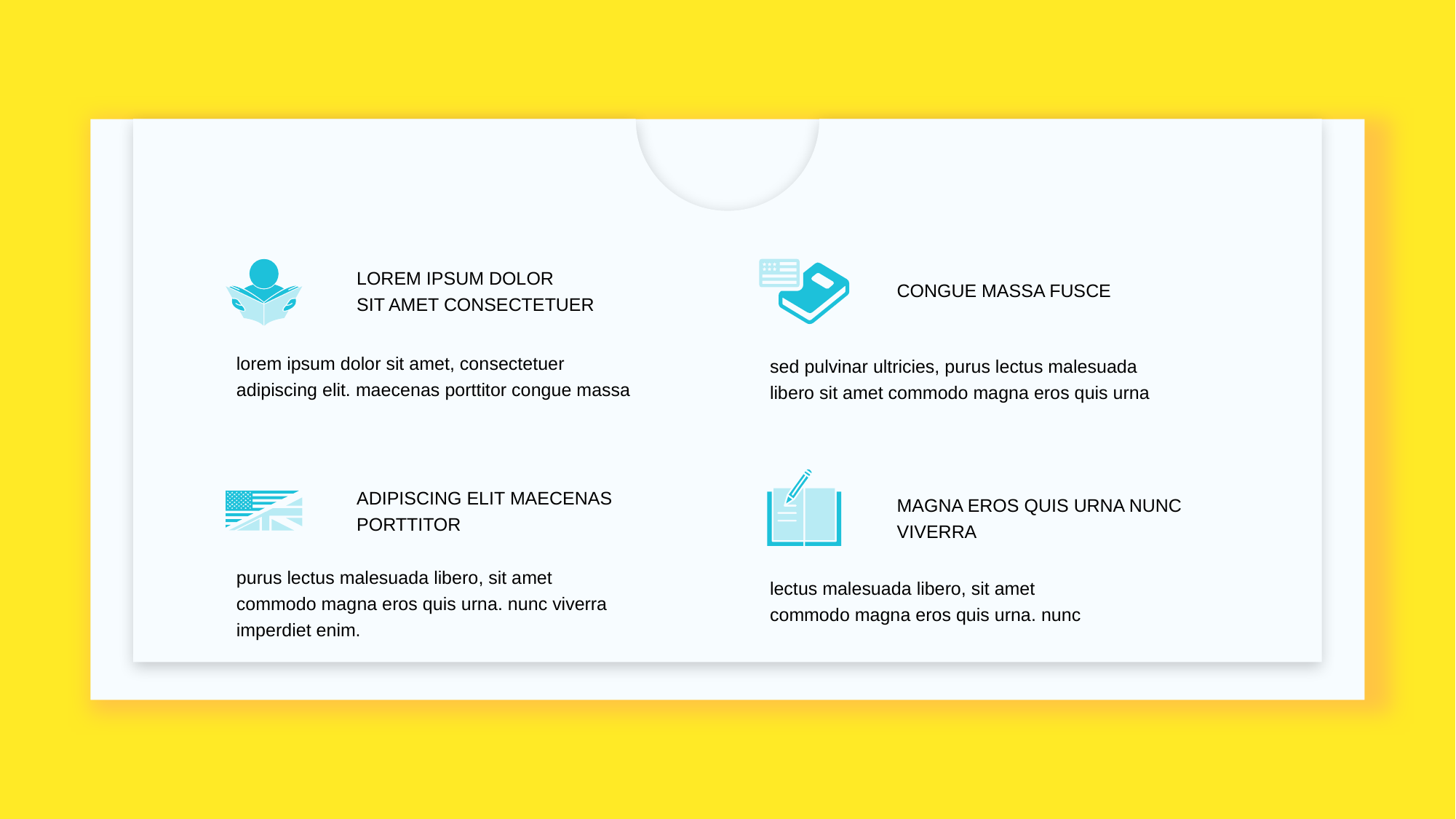

LOREM IPSUM DOLOR
SIT AMET CONSECTETUER

CONGUE MASSA FUSCE
lorem ipsum dolor sit amet, consectetuer adipiscing elit. maecenas porttitor congue massa
sed pulvinar ultricies, purus lectus malesuada libero sit amet commodo magna eros quis urna

ADIPISCING ELIT MAECENAS PORTTITOR
MAGNA EROS QUIS URNA NUNC VIVERRA

purus lectus malesuada libero, sit amet commodo magna eros quis urna. nunc viverra imperdiet enim.
lectus malesuada libero, sit amet commodo magna eros quis urna. nunc